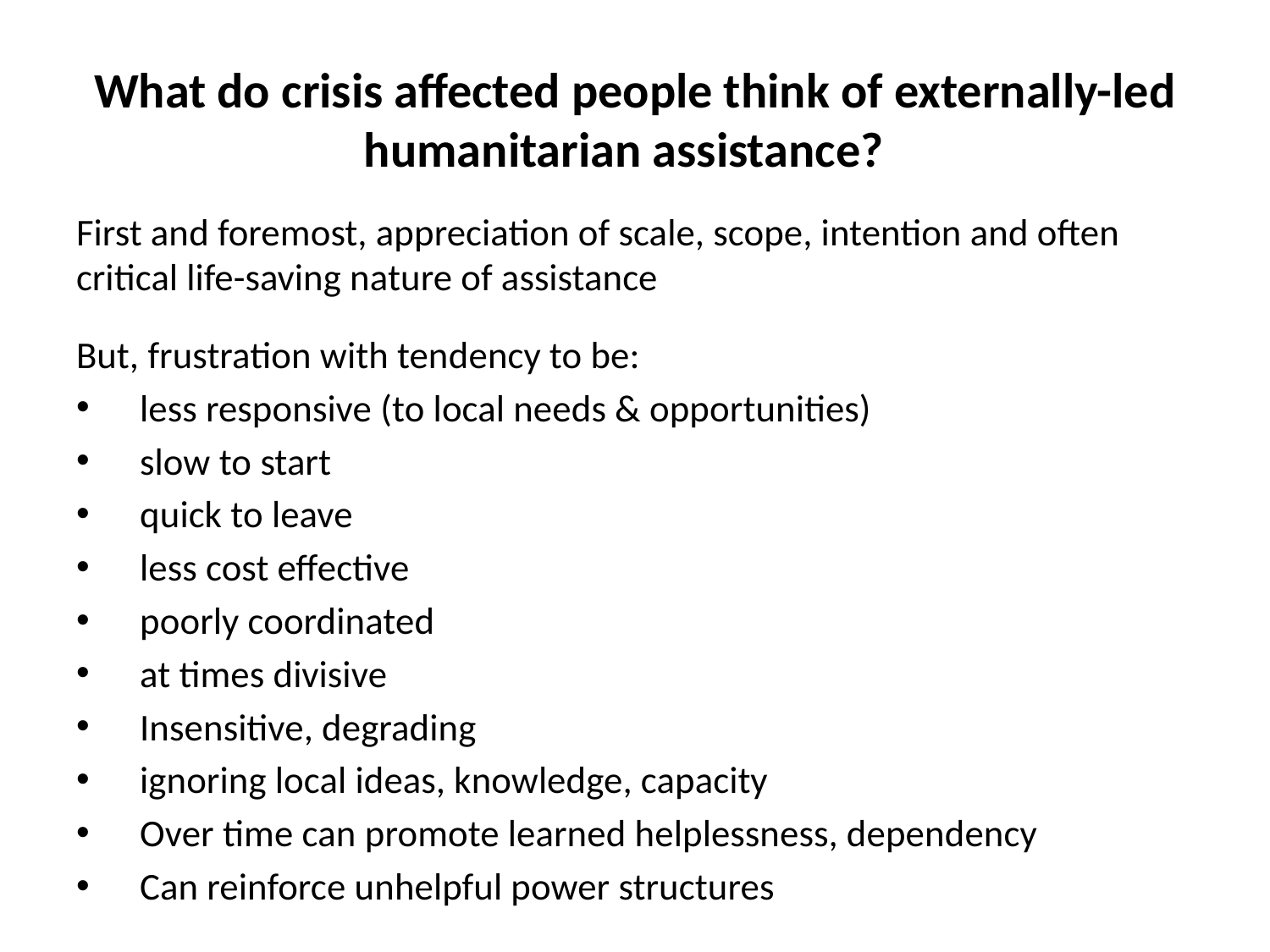

# What do crisis affected people think of externally-led humanitarian assistance?
First and foremost, appreciation of scale, scope, intention and often critical life-saving nature of assistance

But, frustration with tendency to be:
less responsive (to local needs & opportunities)
slow to start
quick to leave
less cost effective
poorly coordinated
at times divisive
Insensitive, degrading
ignoring local ideas, knowledge, capacity
Over time can promote learned helplessness, dependency
Can reinforce unhelpful power structures